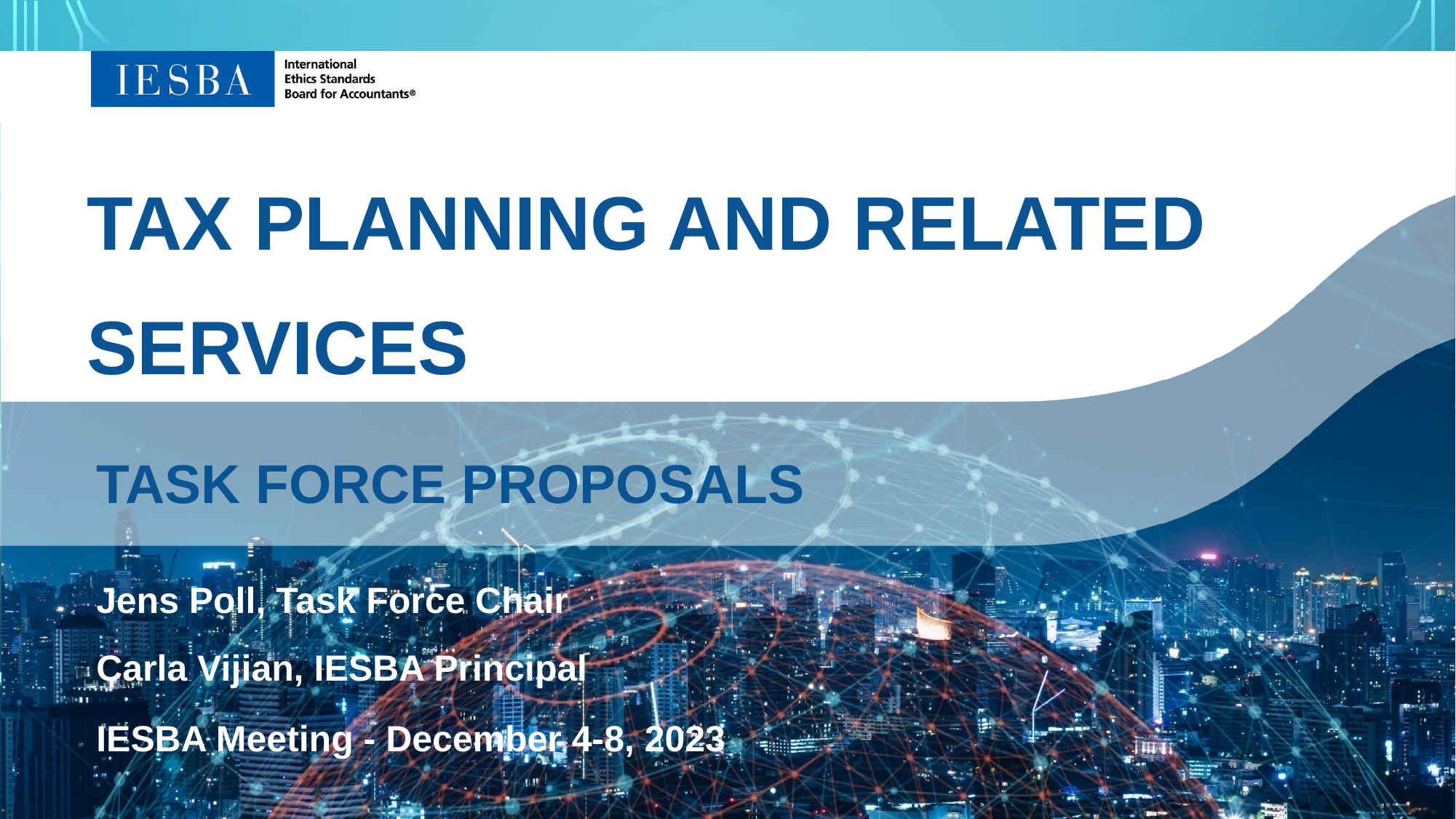

TAX PLANNING AND RELATED
SERVICES
TASK FORCE PROPOSALS
Jens Poll, Task Force Chair
Carla Vijian, IESBA Principal
IESBA Meeting - December 4-8, 2023